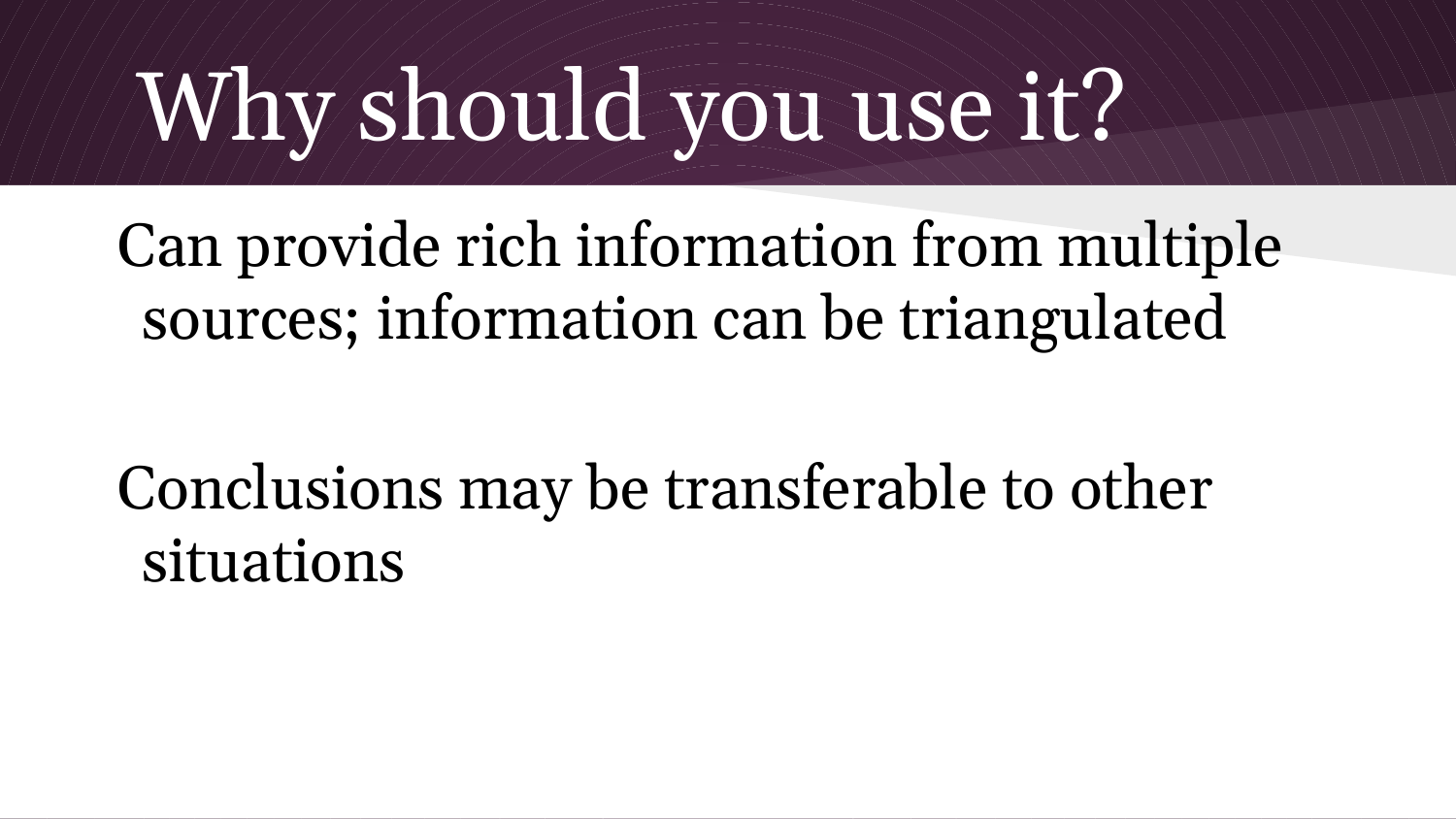

# Why should you use it?
Can provide rich information from multiple sources; information can be triangulated

Conclusions may be transferable to other situations